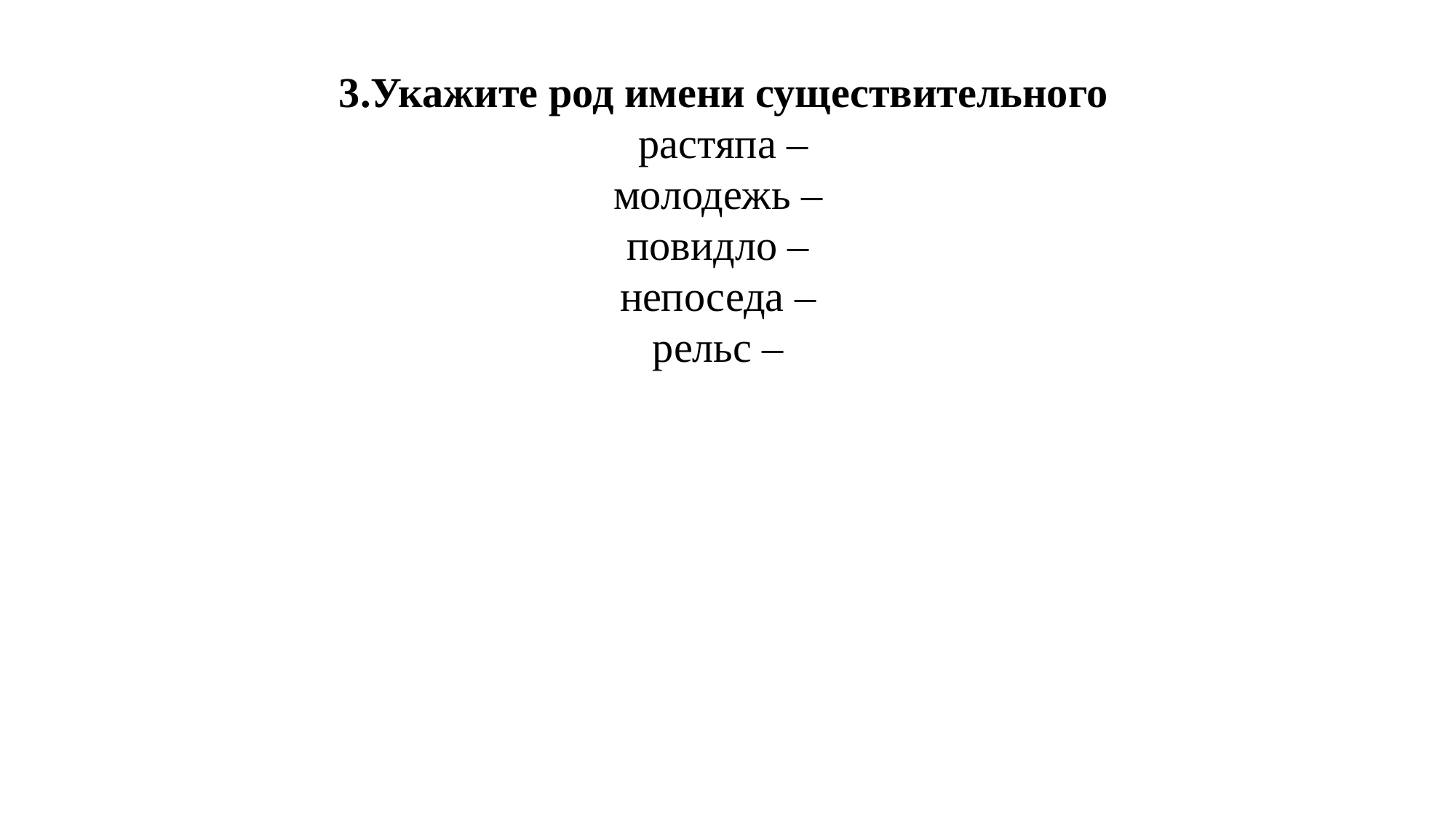

3.Укажите род имени существительного
растяпа –
молодежь –
повидло –
непоседа –
рельс –